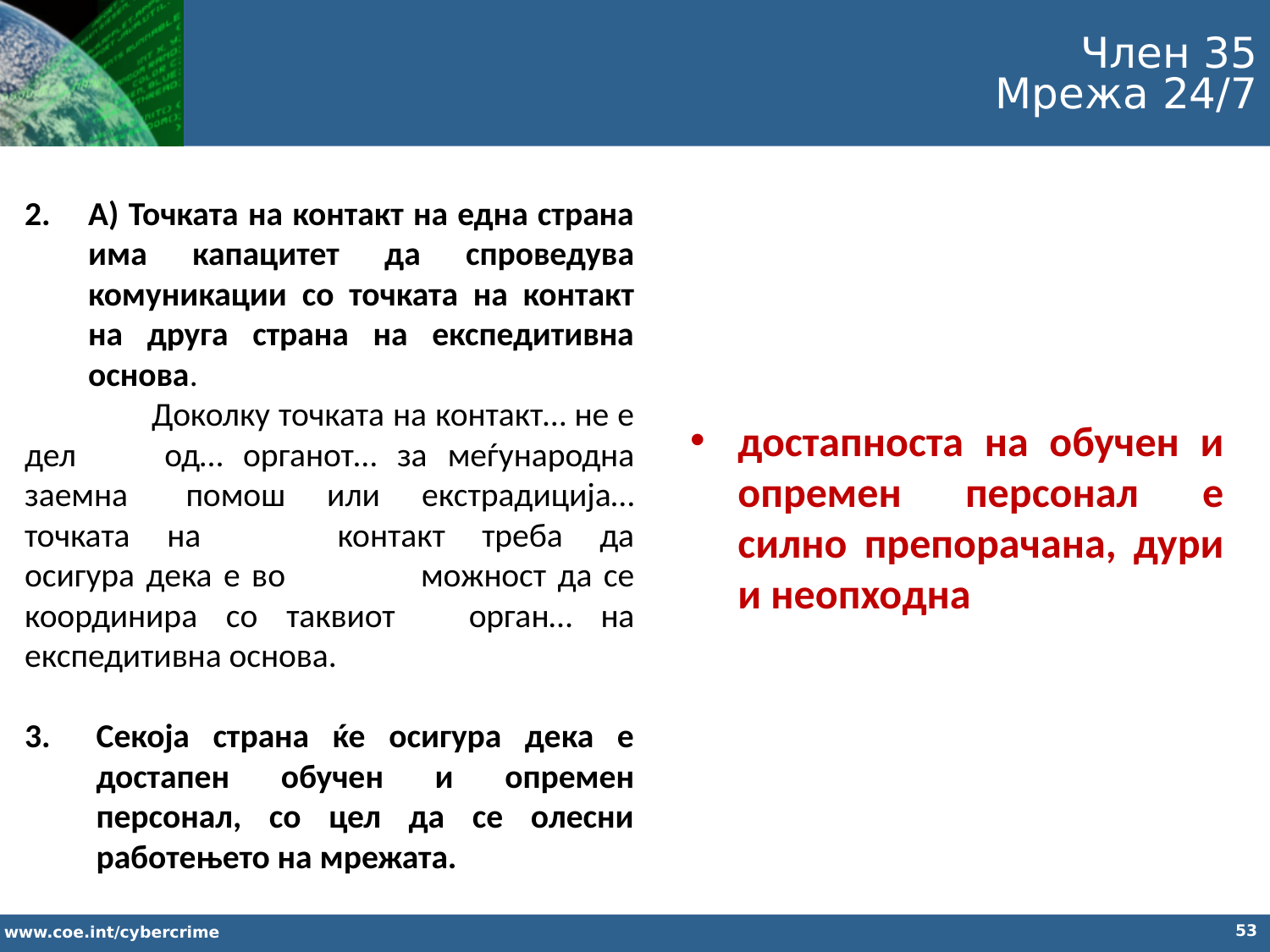

Член 35
Мрежа 24/7
А) Точката на контакт на една страна има капацитет да спроведува комуникации со точката на контакт на друга страна на експедитивна основа.
	Доколку точката на контакт… не е дел 	од… органот… за меѓународна заемна 	помош или екстрадиција… точката на 	контакт треба да осигура дека е во 	можност да се координира со таквиот 	орган… на експедитивна основа.

Секоја страна ќе осигура дека е достапен обучен и опремен персонал, со цел да се олесни работењето на мрежата.
достапноста на обучен и опремен персонал е силно препорачана, дури и неопходна
53